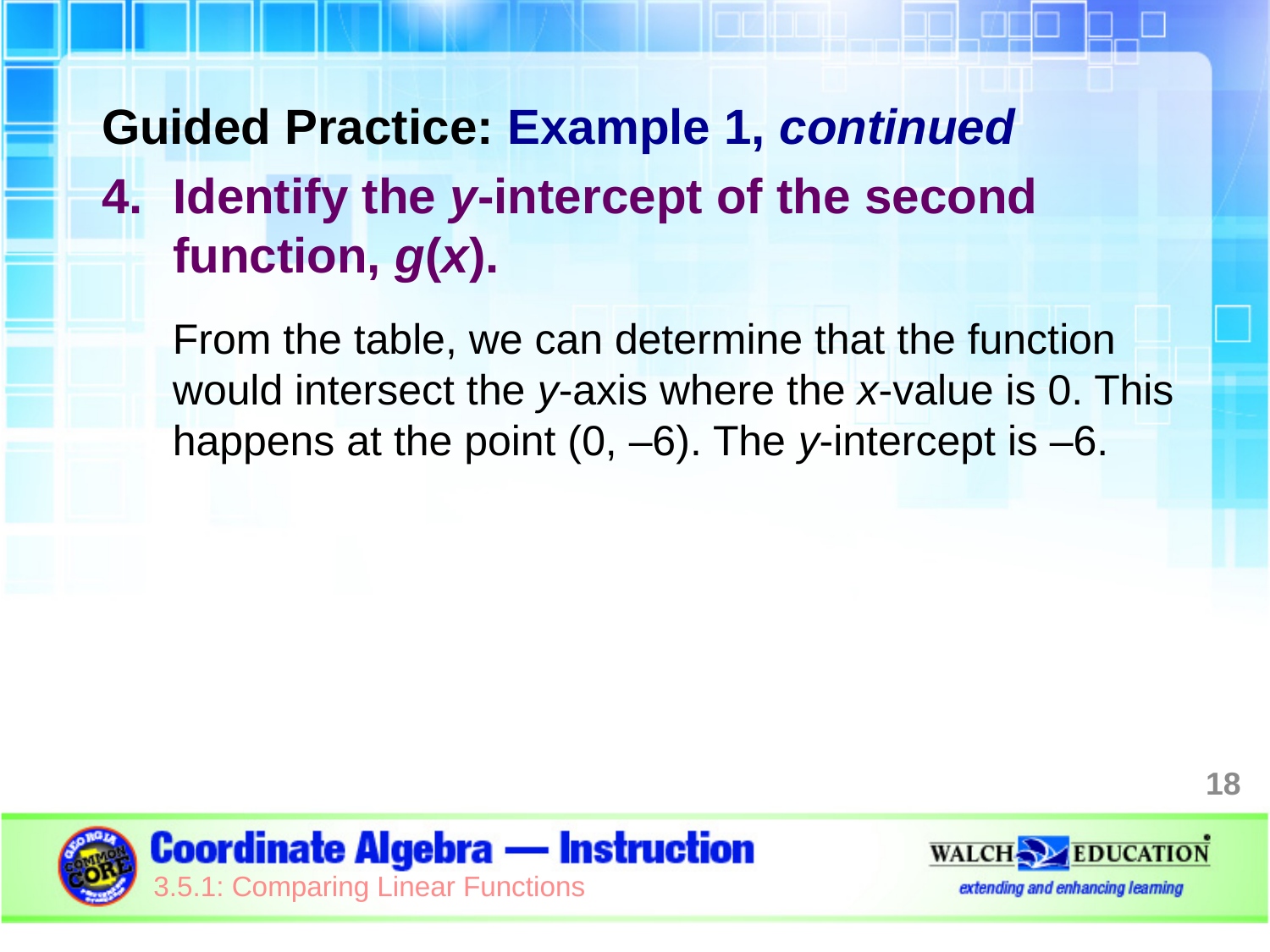

Guided Practice: Example 1, continued
Identify the y-intercept of the second function, g(x).
From the table, we can determine that the function would intersect the y-axis where the x-value is 0. This happens at the point (0, –6). The y-intercept is –6.
18
3.5.1: Comparing Linear Functions